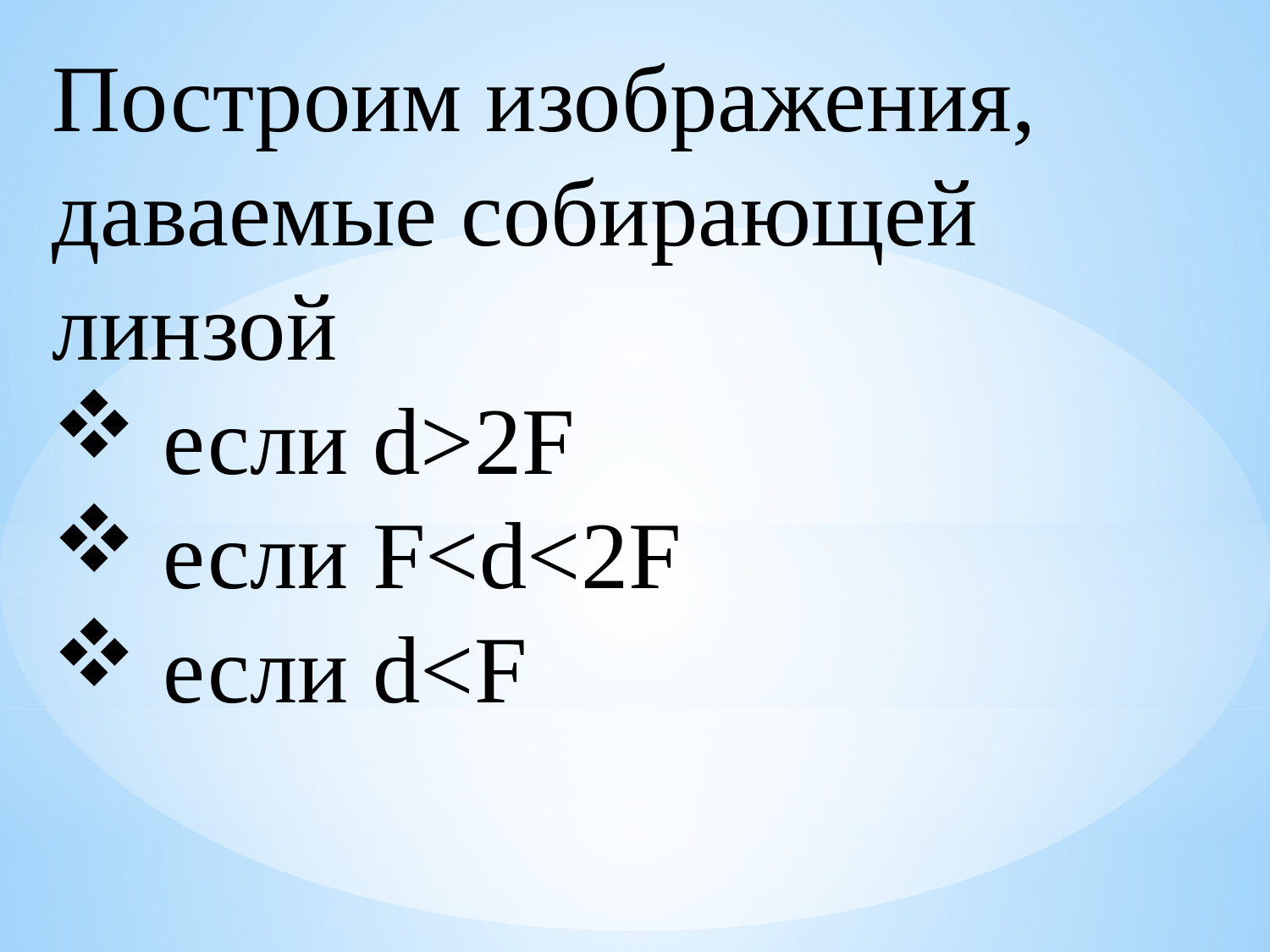

Построим изображения, даваемые собирающей линзой
 если d>2F
 если F<d<2F
 если d<F